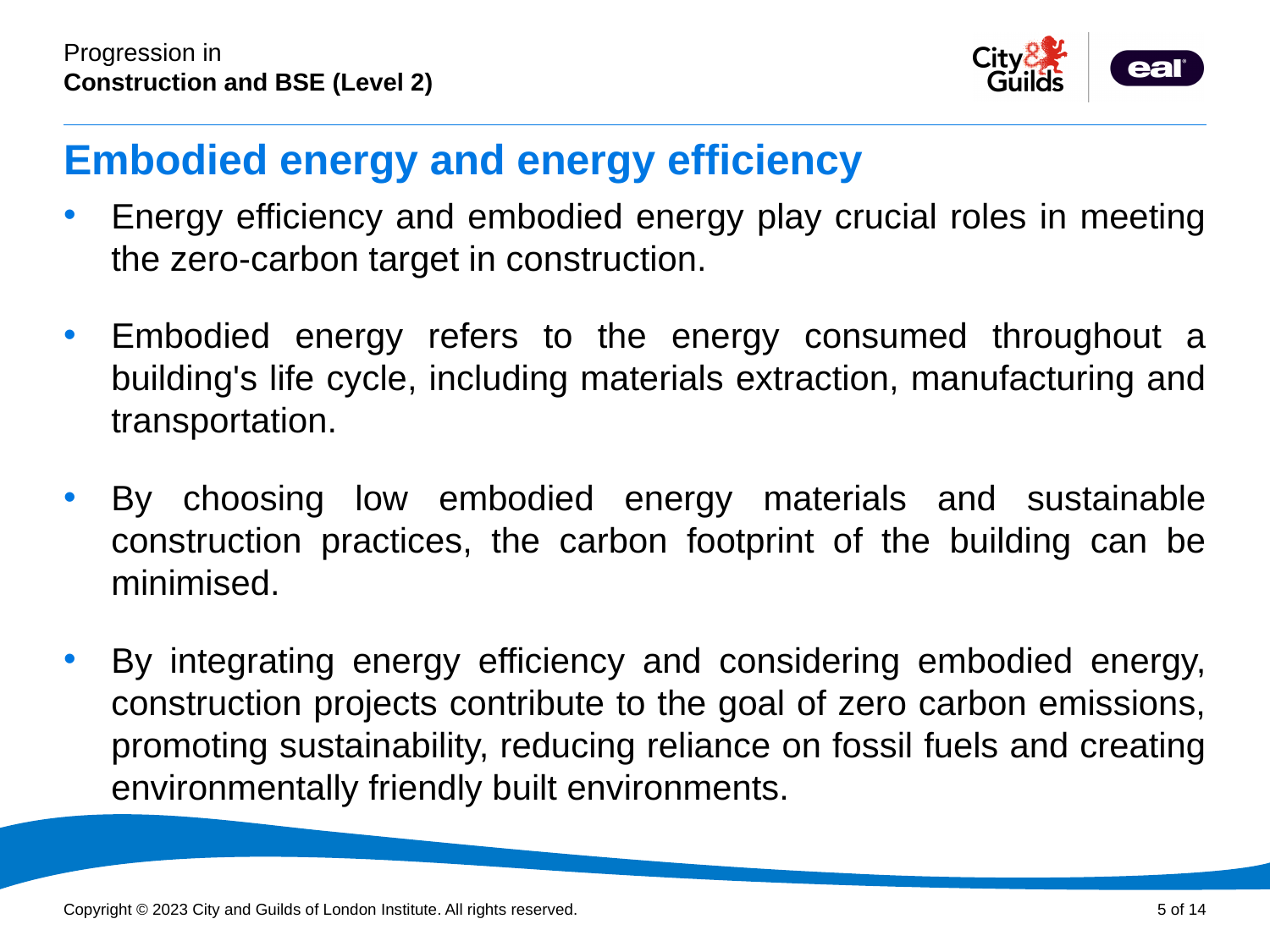

# Embodied energy and energy efficiency
Energy efficiency and embodied energy play crucial roles in meeting the zero-carbon target in construction.
Embodied energy refers to the energy consumed throughout a building's life cycle, including materials extraction, manufacturing and transportation.
By choosing low embodied energy materials and sustainable construction practices, the carbon footprint of the building can be minimised.
By integrating energy efficiency and considering embodied energy, construction projects contribute to the goal of zero carbon emissions, promoting sustainability, reducing reliance on fossil fuels and creating environmentally friendly built environments.